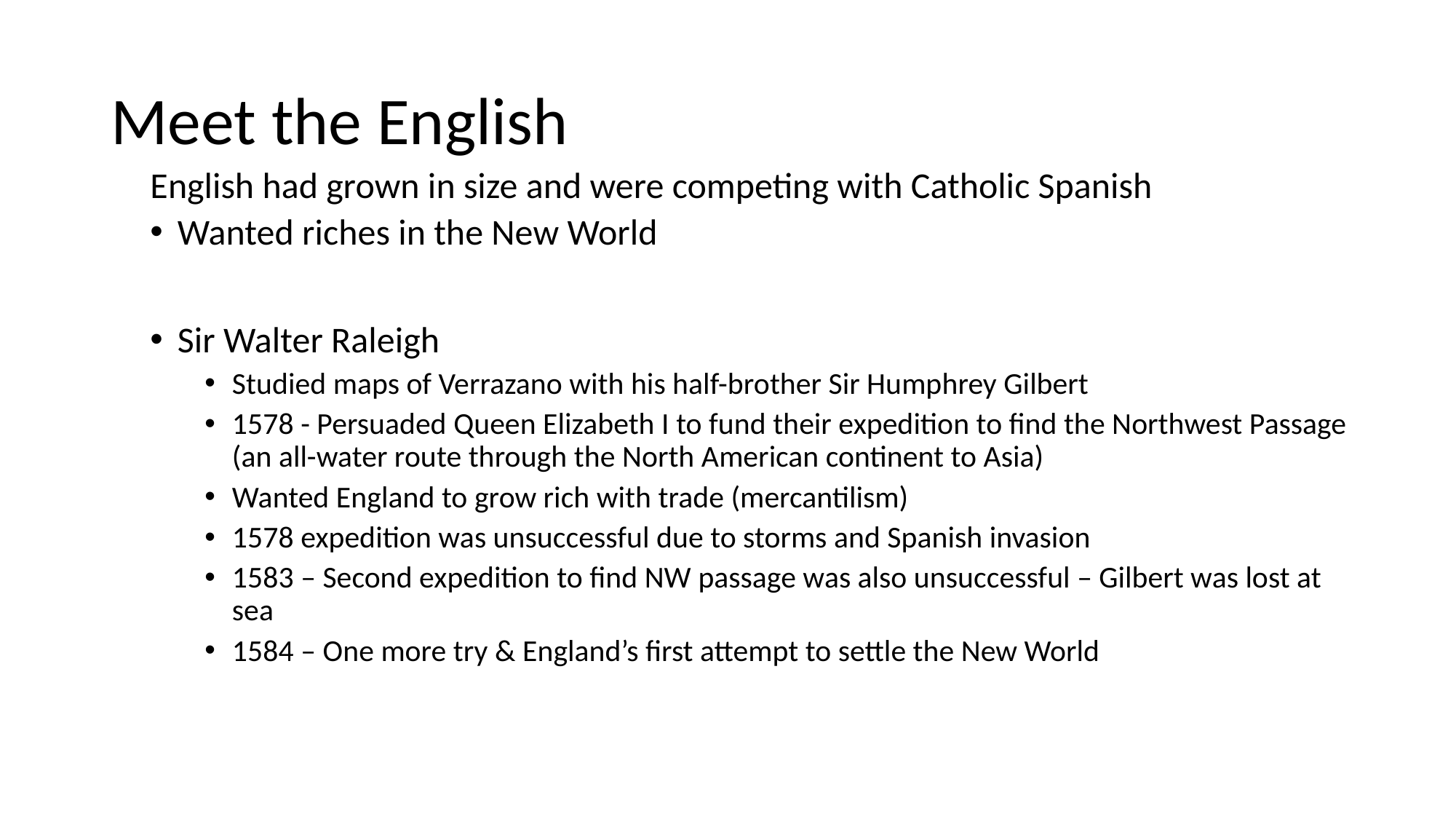

# Meet the English
English had grown in size and were competing with Catholic Spanish
Wanted riches in the New World

Sir Walter Raleigh
Studied maps of Verrazano with his half-brother Sir Humphrey Gilbert
1578 - Persuaded Queen Elizabeth I to fund their expedition to find the Northwest Passage (an all-water route through the North American continent to Asia)
Wanted England to grow rich with trade (mercantilism)
1578 expedition was unsuccessful due to storms and Spanish invasion
1583 – Second expedition to find NW passage was also unsuccessful – Gilbert was lost at sea
1584 – One more try & England’s first attempt to settle the New World